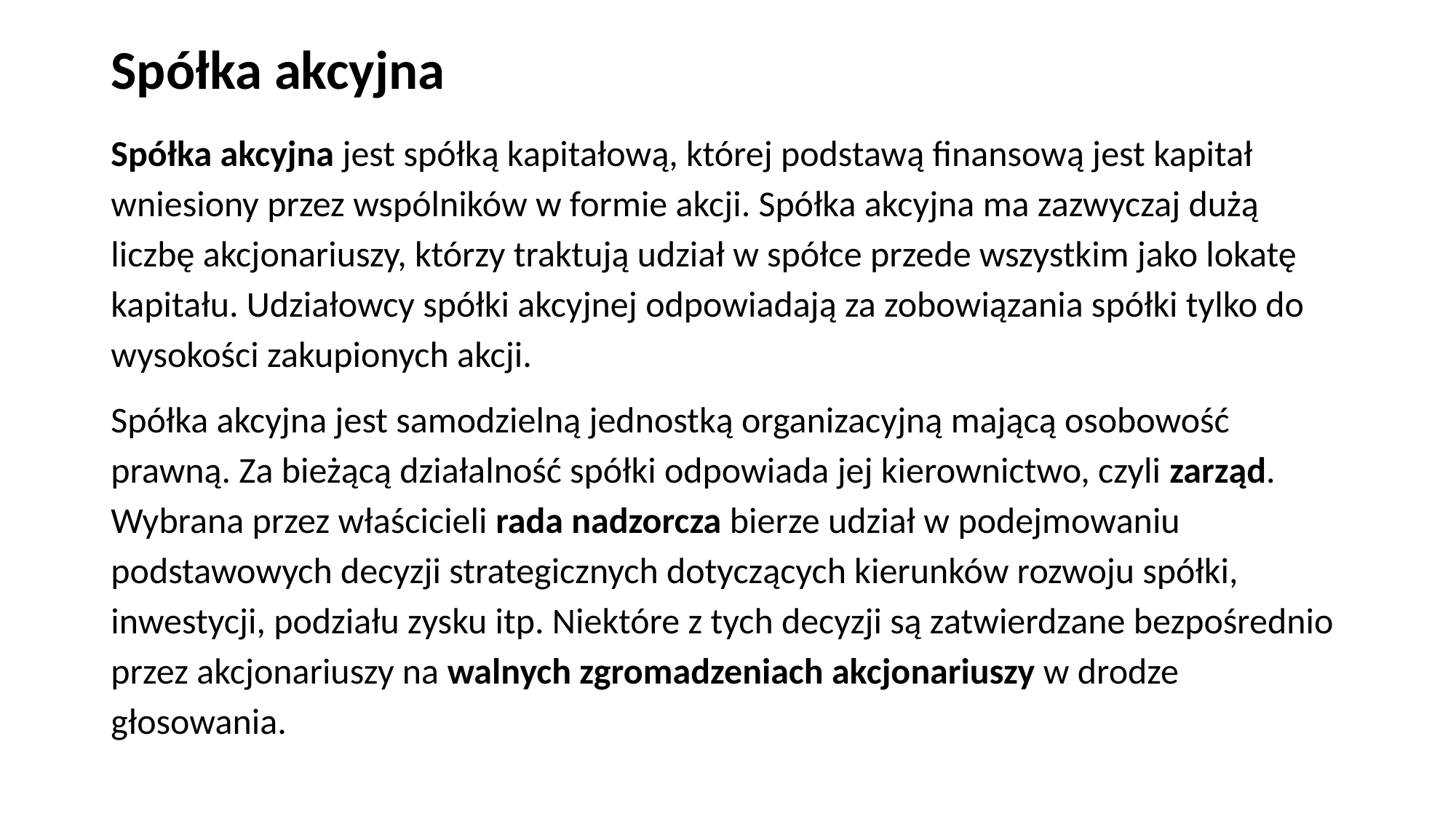

# Spółka akcyjna
Spółka akcyjna jest spółką kapitałową, której podstawą finansową jest kapitał wniesiony przez wspólników w formie akcji. Spółka akcyjna ma zazwyczaj dużą liczbę akcjonariuszy, którzy traktują udział w spółce przede wszystkim jako lokatę kapitału. Udziałowcy spółki akcyjnej odpowiadają za zobowiązania spółki tylko do wysokości zakupionych akcji.
Spółka akcyjna jest samodzielną jednostką organizacyjną mającą osobowość prawną. Za bieżącą działalność spółki odpowiada jej kierownictwo, czyli zarząd. Wybrana przez właścicieli rada nadzorcza bierze udział w podejmowaniu podstawowych decyzji strategicznych dotyczących kierunków rozwoju spółki, inwestycji, podziału zysku itp. Niektóre z tych decyzji są zatwierdzane bezpośrednio przez akcjonariuszy na walnych zgromadzeniach akcjonariuszy w drodze głosowania.